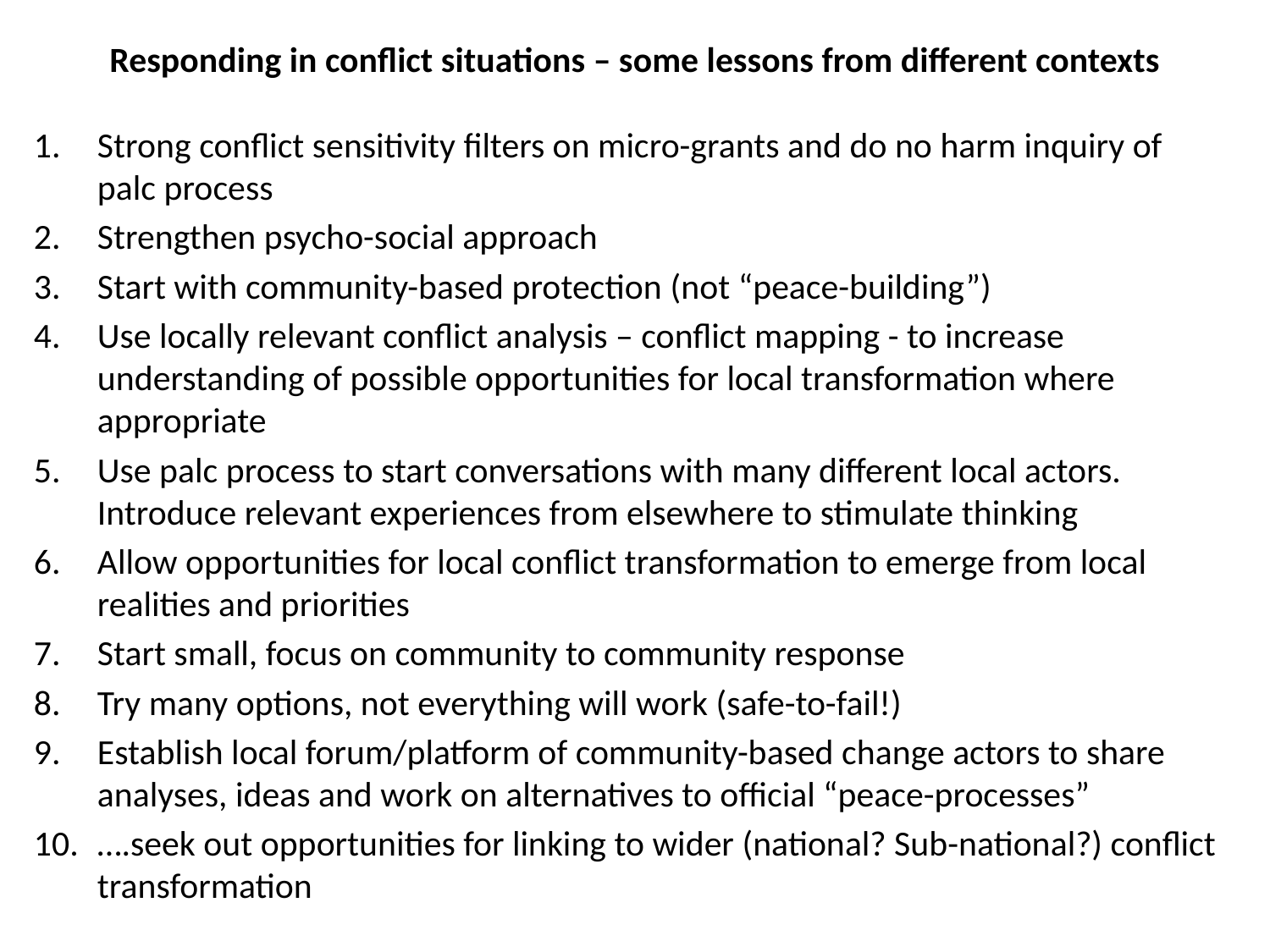

# Responding in conflict situations – some lessons from different contexts
Strong conflict sensitivity filters on micro-grants and do no harm inquiry of palc process
Strengthen psycho-social approach
Start with community-based protection (not “peace-building”)
Use locally relevant conflict analysis – conflict mapping - to increase understanding of possible opportunities for local transformation where appropriate
Use palc process to start conversations with many different local actors. Introduce relevant experiences from elsewhere to stimulate thinking
Allow opportunities for local conflict transformation to emerge from local realities and priorities
Start small, focus on community to community response
Try many options, not everything will work (safe-to-fail!)
Establish local forum/platform of community-based change actors to share analyses, ideas and work on alternatives to official “peace-processes”
….seek out opportunities for linking to wider (national? Sub-national?) conflict transformation